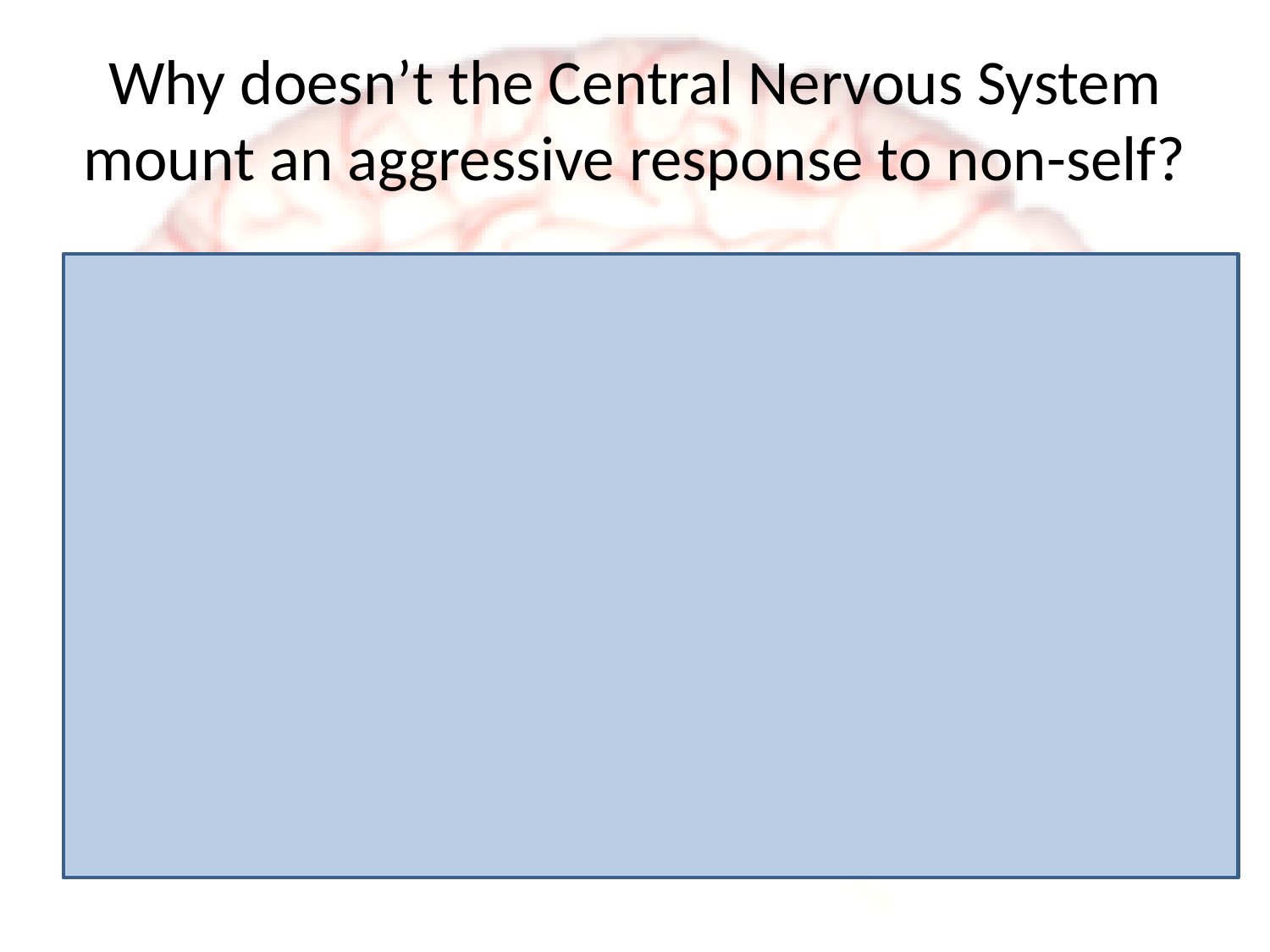

# Why doesn’t the Central Nervous System mount an aggressive response to non-self?